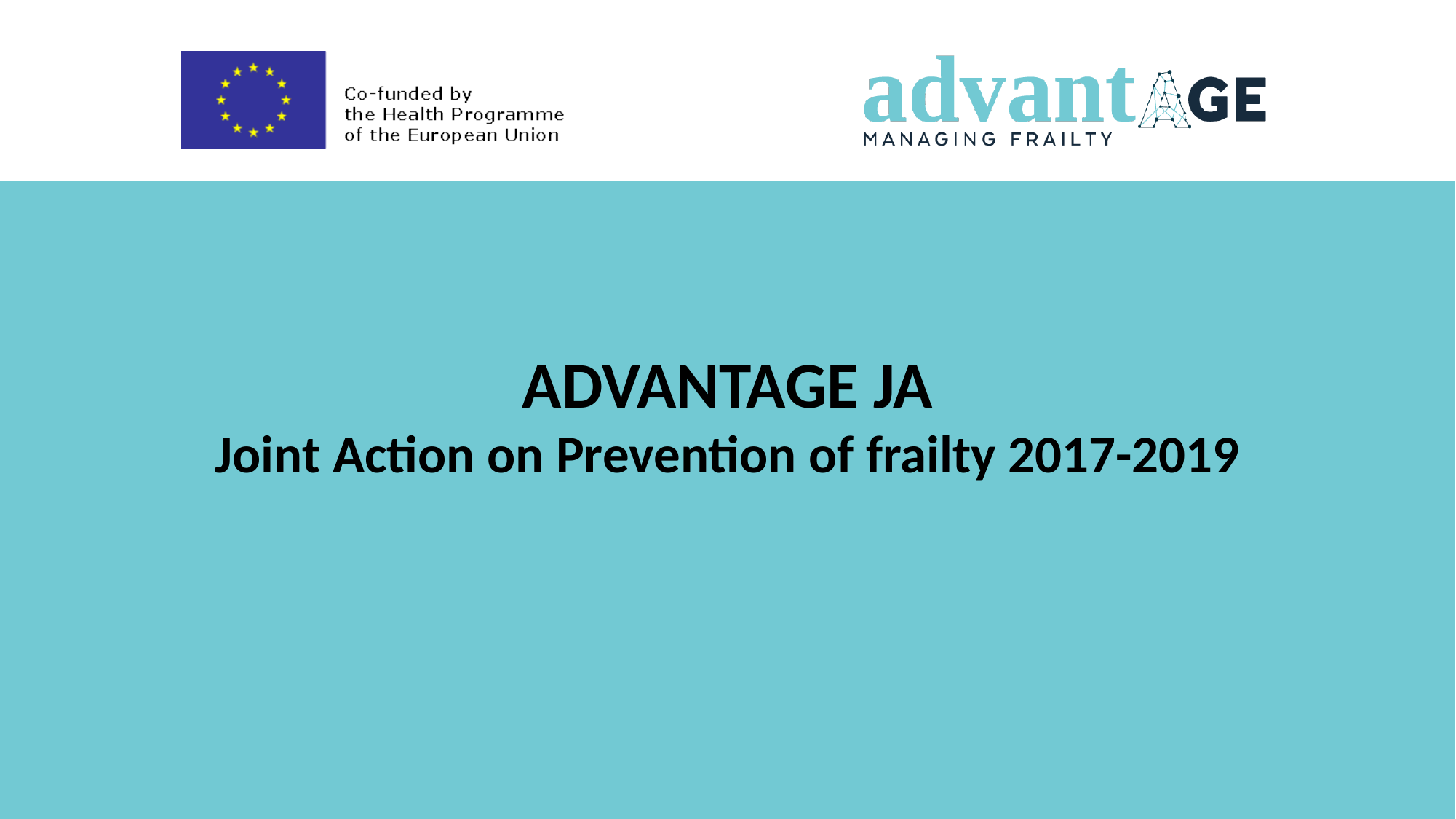

ADVANTAGE JA
Joint Action on Prevention of frailty 2017-2019